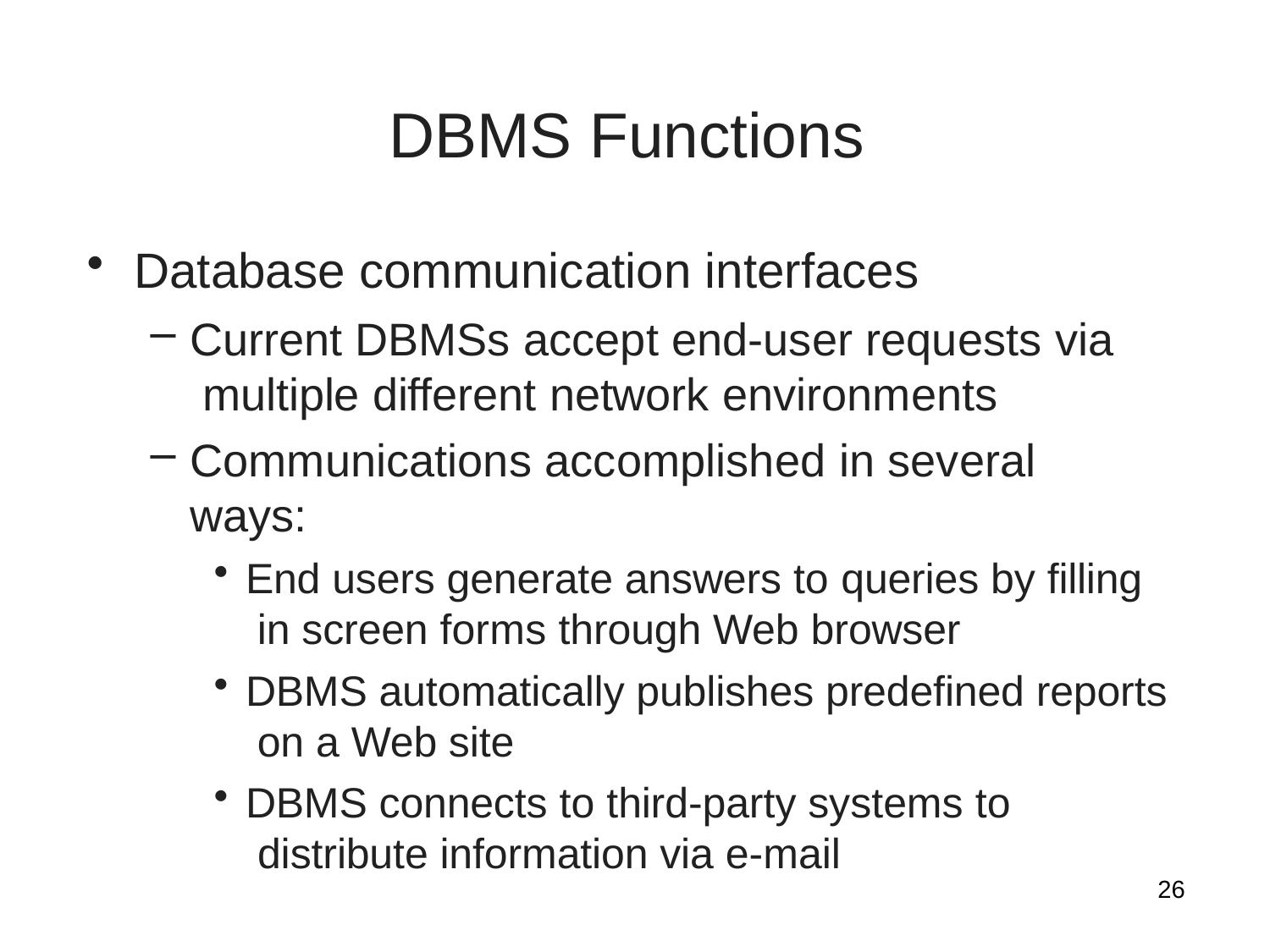

# DBMS Functions
Database communication interfaces
Current DBMSs accept end-user requests via  multiple different network environments
Communications accomplished in several ways:
End users generate answers to queries by filling  in screen forms through Web browser
DBMS automatically publishes predefined reports  on a Web site
DBMS connects to third-party systems to  distribute information via e-mail
26